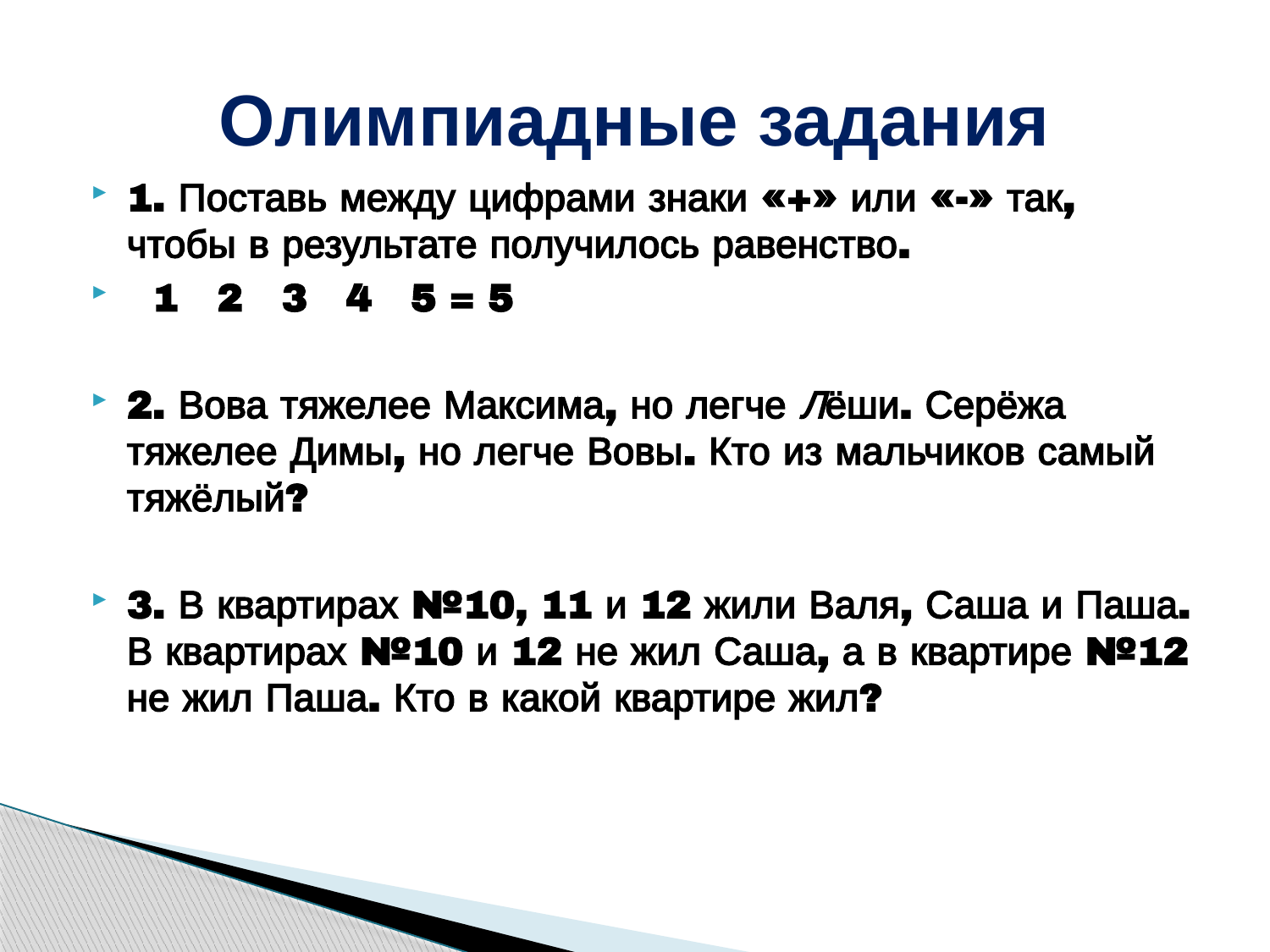

# Олимпиадные задания
1. Поставь между цифрами знаки «+» или «-» так, чтобы в результате получилось равенство.
  1   2   3   4   5 = 5

2. Вова тяжелее Максима, но легче Лёши. Серёжа тяжелее Димы, но легче Вовы. Кто из мальчиков самый тяжёлый?

3. В квартирах №10, 11 и 12 жили Валя, Саша и Паша. В квартирах №10 и 12 не жил Саша, а в квартире №12 не жил Паша. Кто в какой квартире жил?